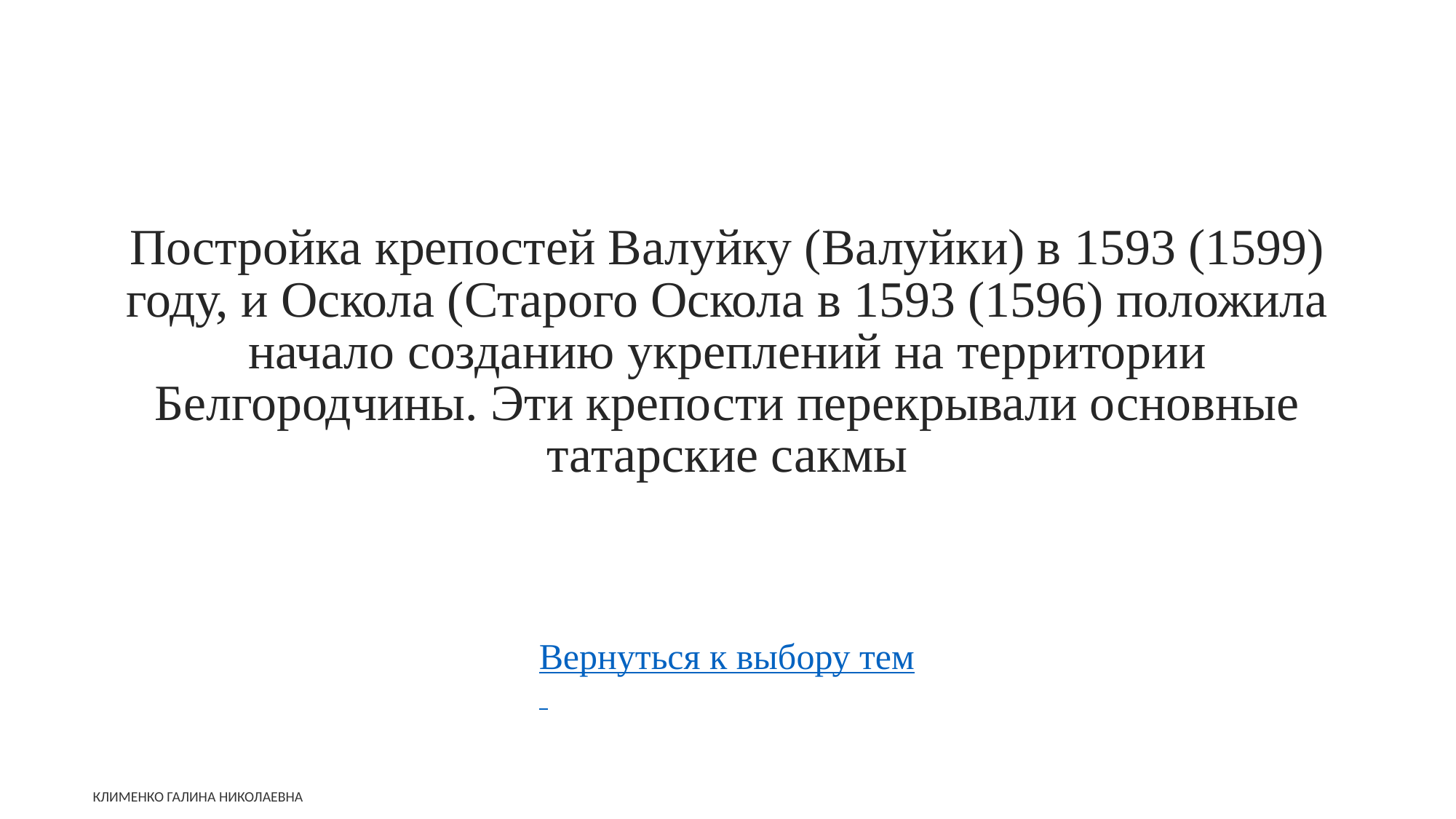

Постройка крепостей Валуйку (Валуйки) в 1593 (1599) году, и Оскола (Старого Оскола в 1593 (1596) положила начало созданию укреплений на территории Белгородчины. Эти крепости перекрывали основные татарские сакмы
Вернуться к выбору тем
Клименко Галина Николаевна